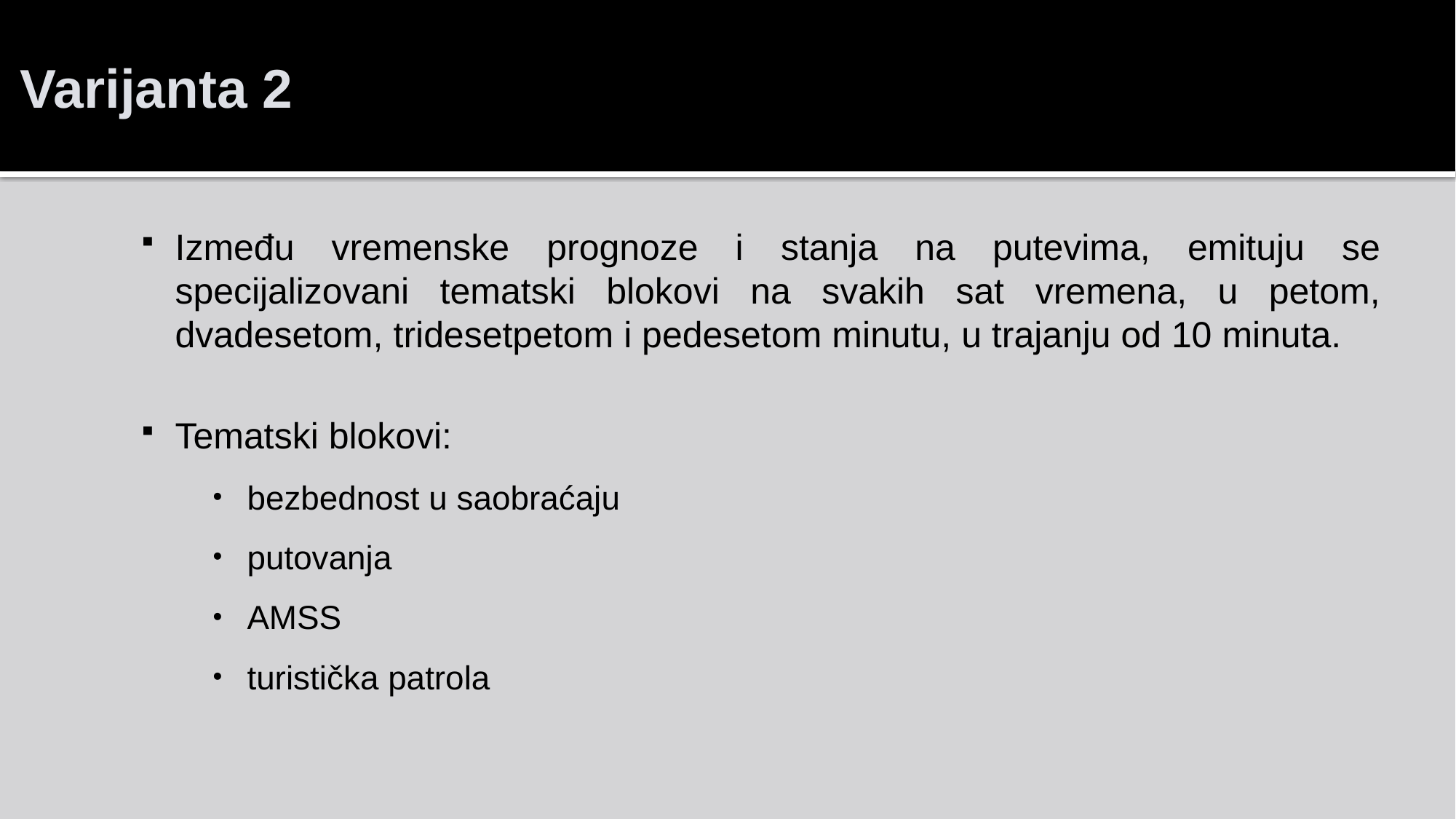

Varijanta 2

Između vremenske prognoze i stanja na putevima, emituju se specijalizovani tematski blokovi na svakih sat vremena, u petom, dvadesetom, tridesetpetom i pedesetom minutu, u trajanju od 10 minuta.

Tematski blokovi:
bezbednost u saobraćaju
putovanja
AMSS
turistička patrola